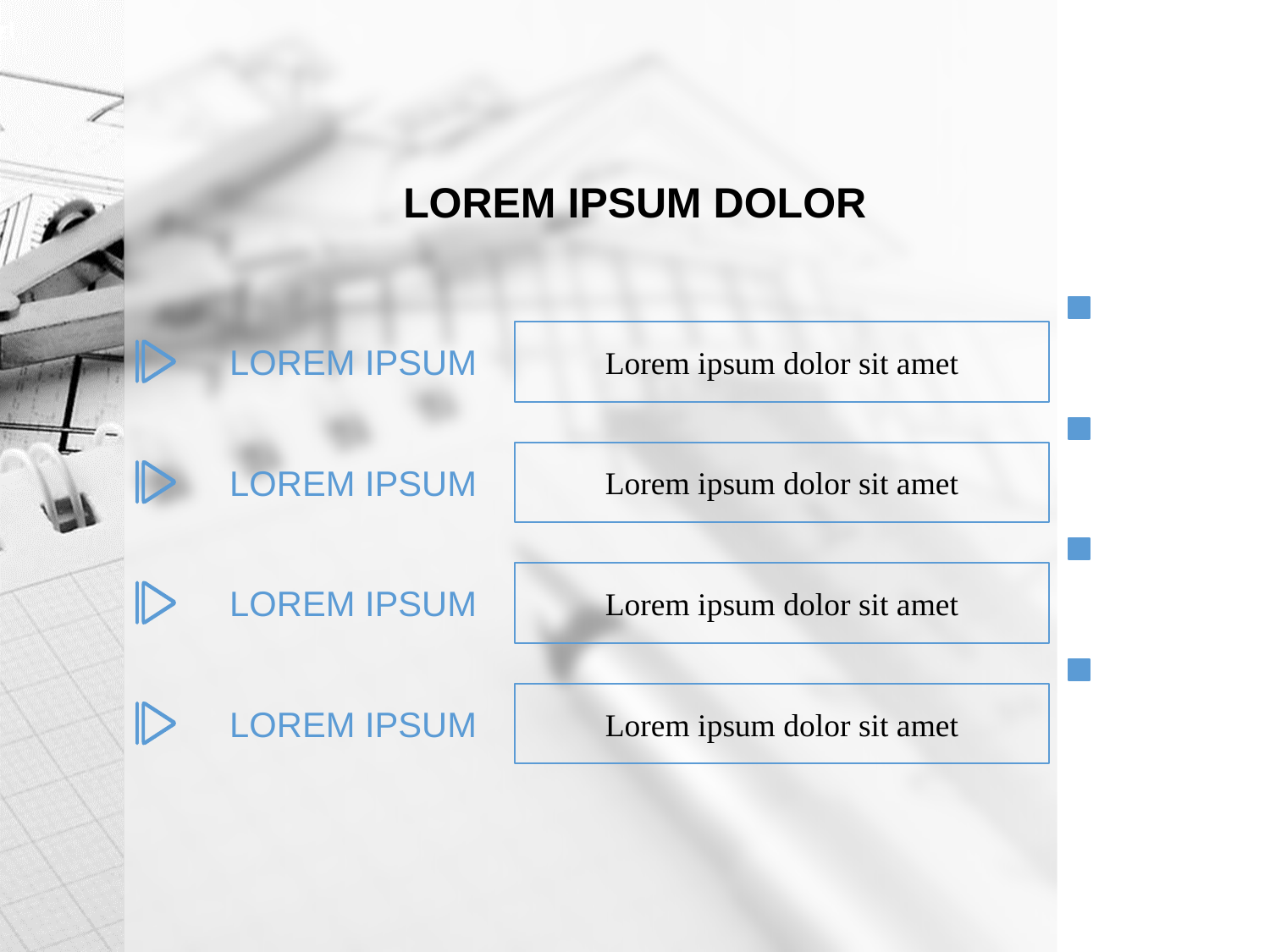

LOREM IPSUM DOLOR

Lorem ipsum dolor sit amet
LOREM IPSUM

Lorem ipsum dolor sit amet
LOREM IPSUM

Lorem ipsum dolor sit amet
LOREM IPSUM

Lorem ipsum dolor sit amet
LOREM IPSUM